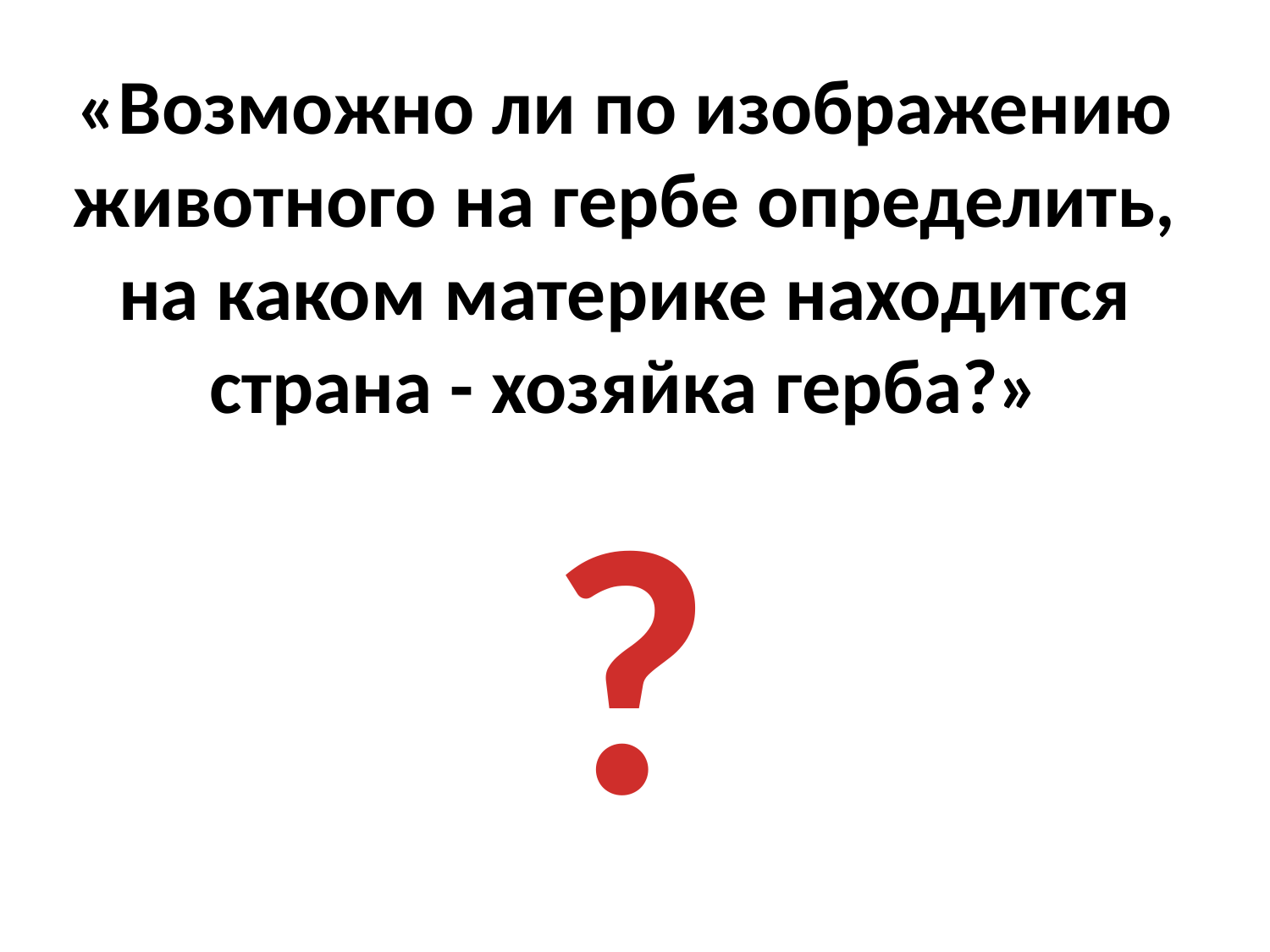

# «Возможно ли по изображению животного на гербе определить, на каком материке находится страна - хозяйка герба?»
?